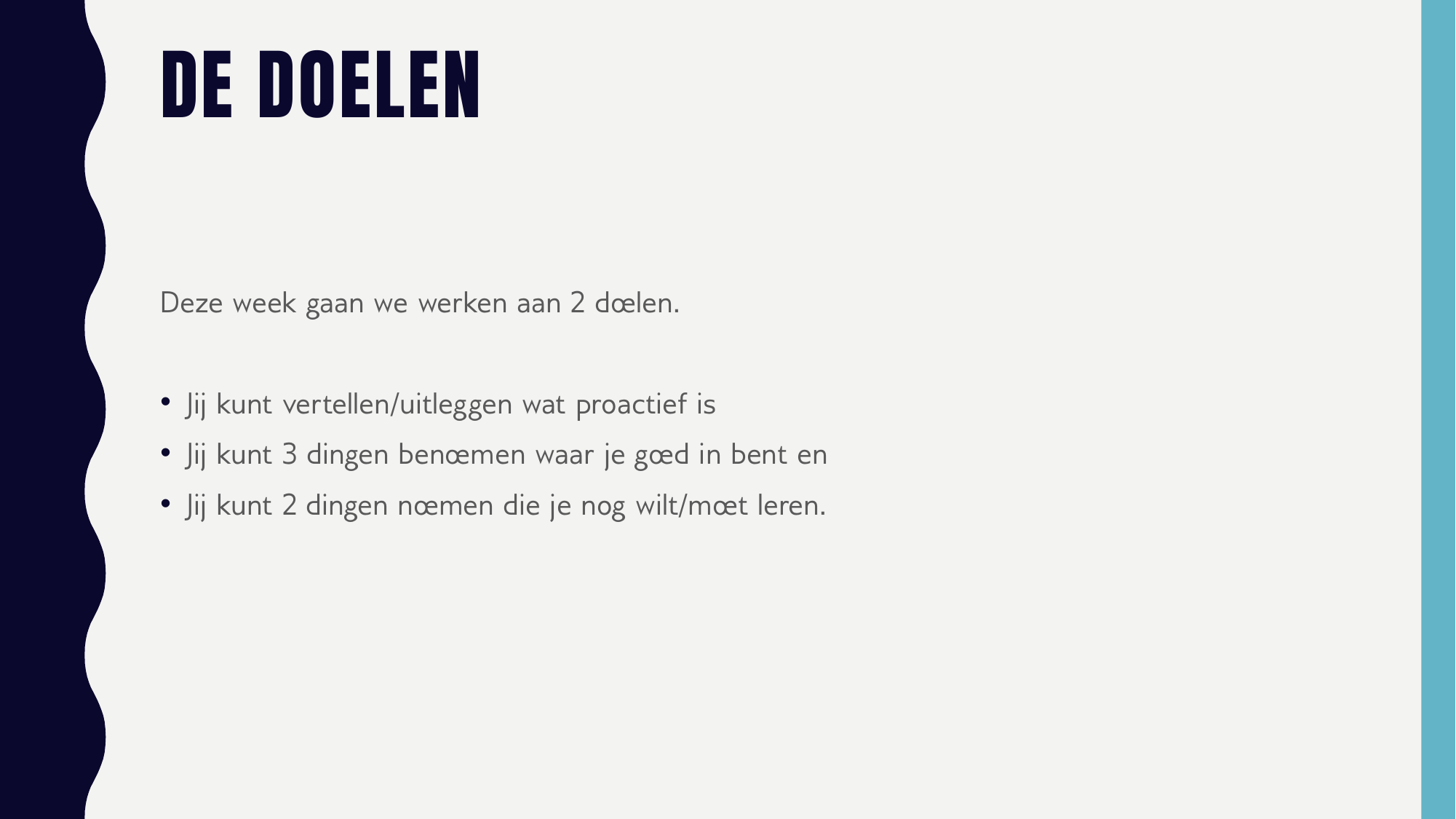

# De doelen
Deze week gaan we werken aan 2 doelen.

Jij kunt vertellen/uitleggen wat proactief is
Jij kunt 3 dingen benoemen waar je goed in bent en
Jij kunt 2 dingen noemen die je nog wilt/moet leren.